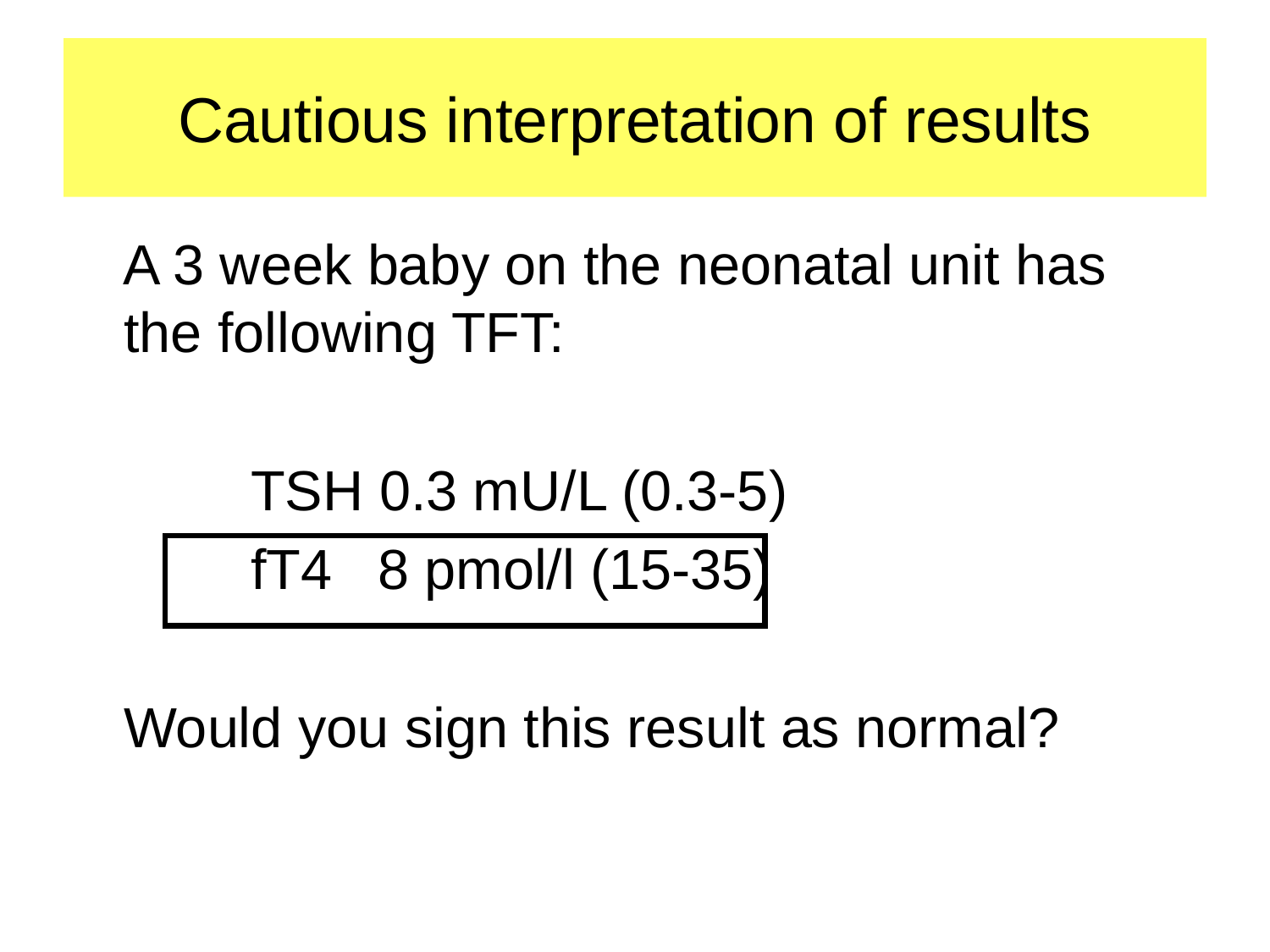

# Cautious interpretation of results
   A 3 week baby on the neonatal unit has the following TFT:

		TSH 0.3 mU/L (0.3-5)
		fT4	8 pmol/l (15-35)

	Would you sign this result as normal?